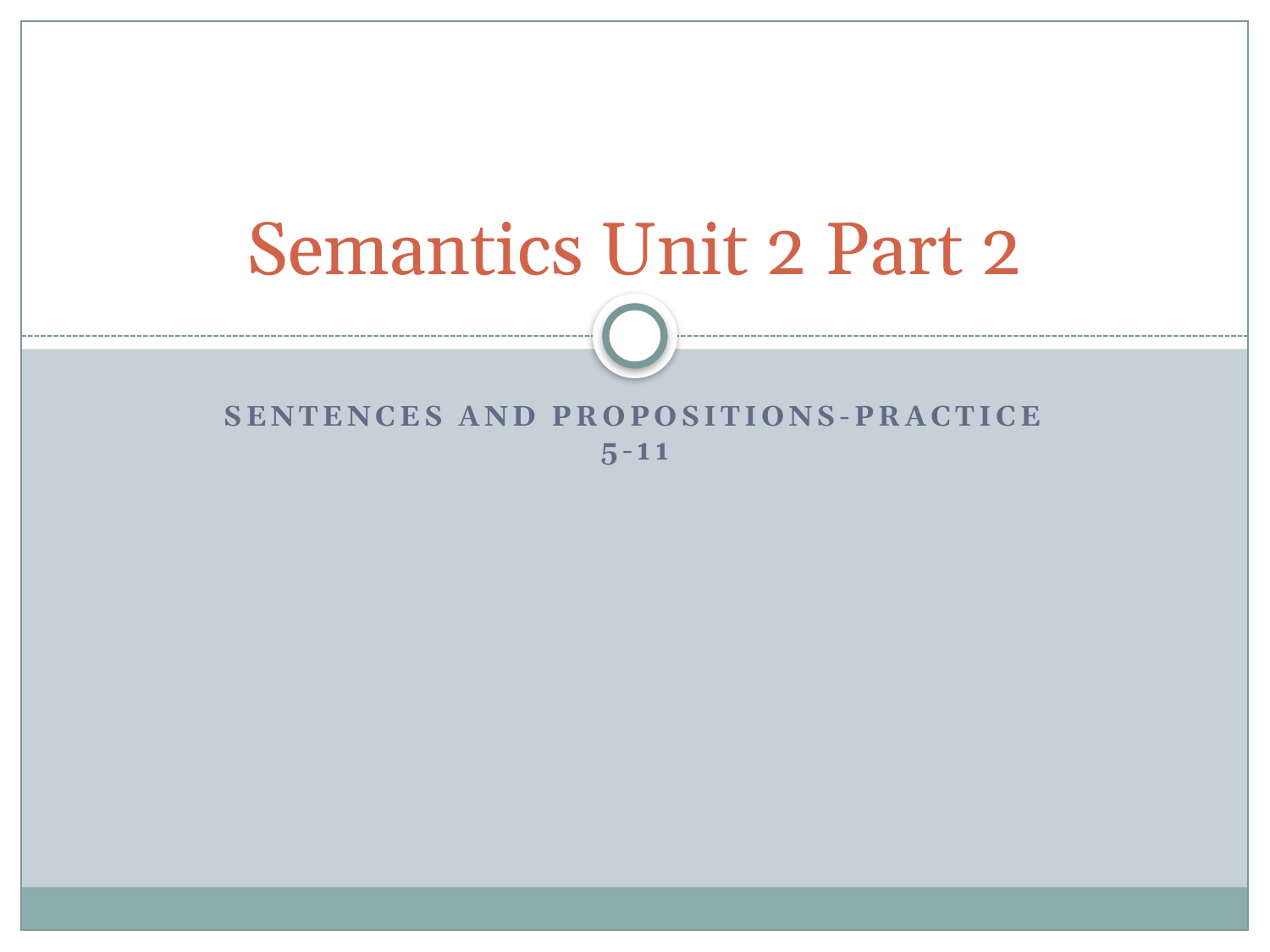

# Semantics Unit 2 Part 2
Sentences and Propositions-Practice 5-11